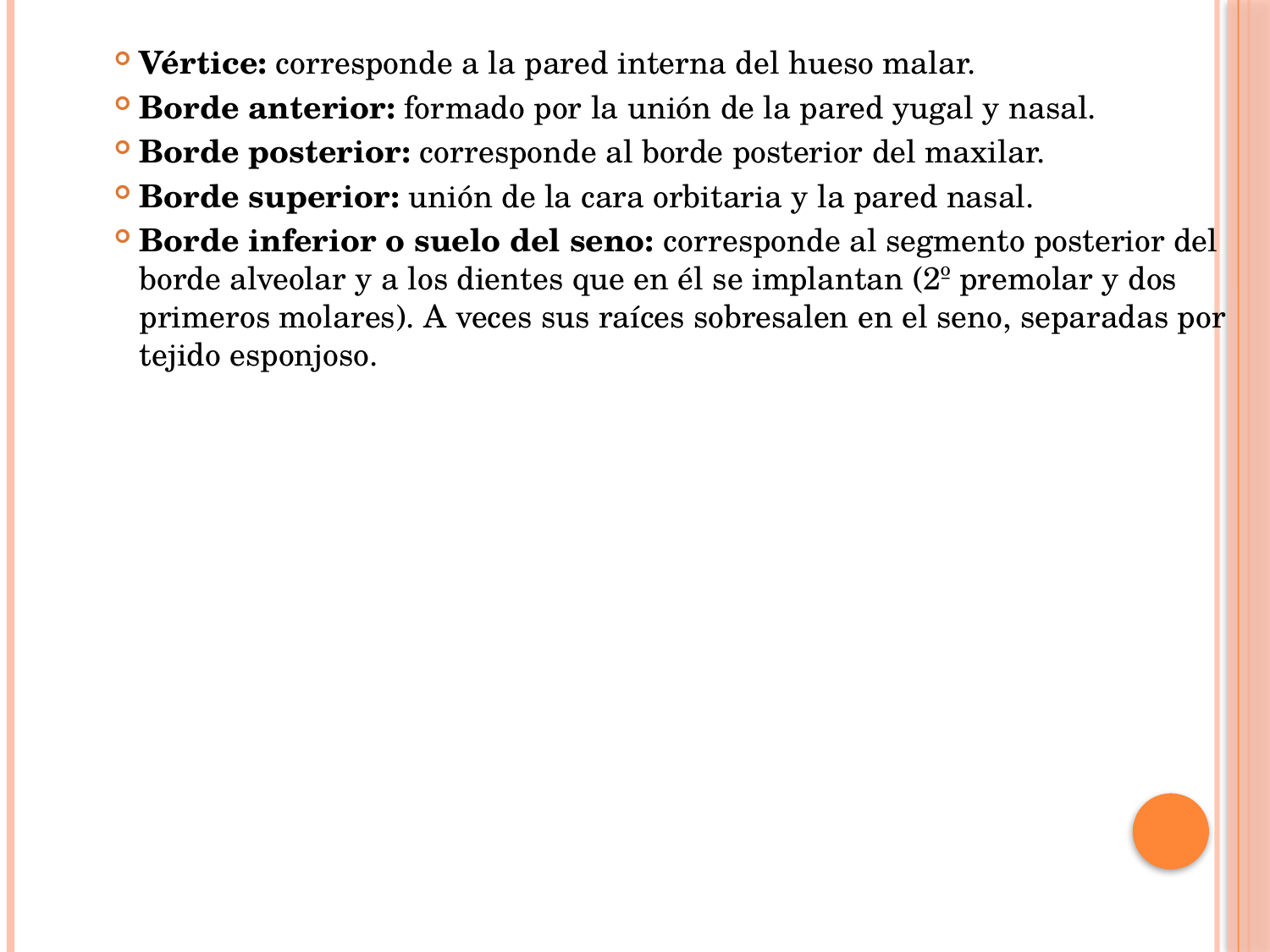

Vértice: corresponde a la pared interna del hueso malar.
Borde anterior: formado por la unión de la pared yugal y nasal.
Borde posterior: corresponde al borde posterior del maxilar.
Borde superior: unión de la cara orbitaria y la pared nasal.
Borde inferior o suelo del seno: corresponde al segmento posterior del borde alveolar y a los dientes que en él se implantan (2º premolar y dos primeros molares). A veces sus raíces sobresalen en el seno, separadas por tejido esponjoso.